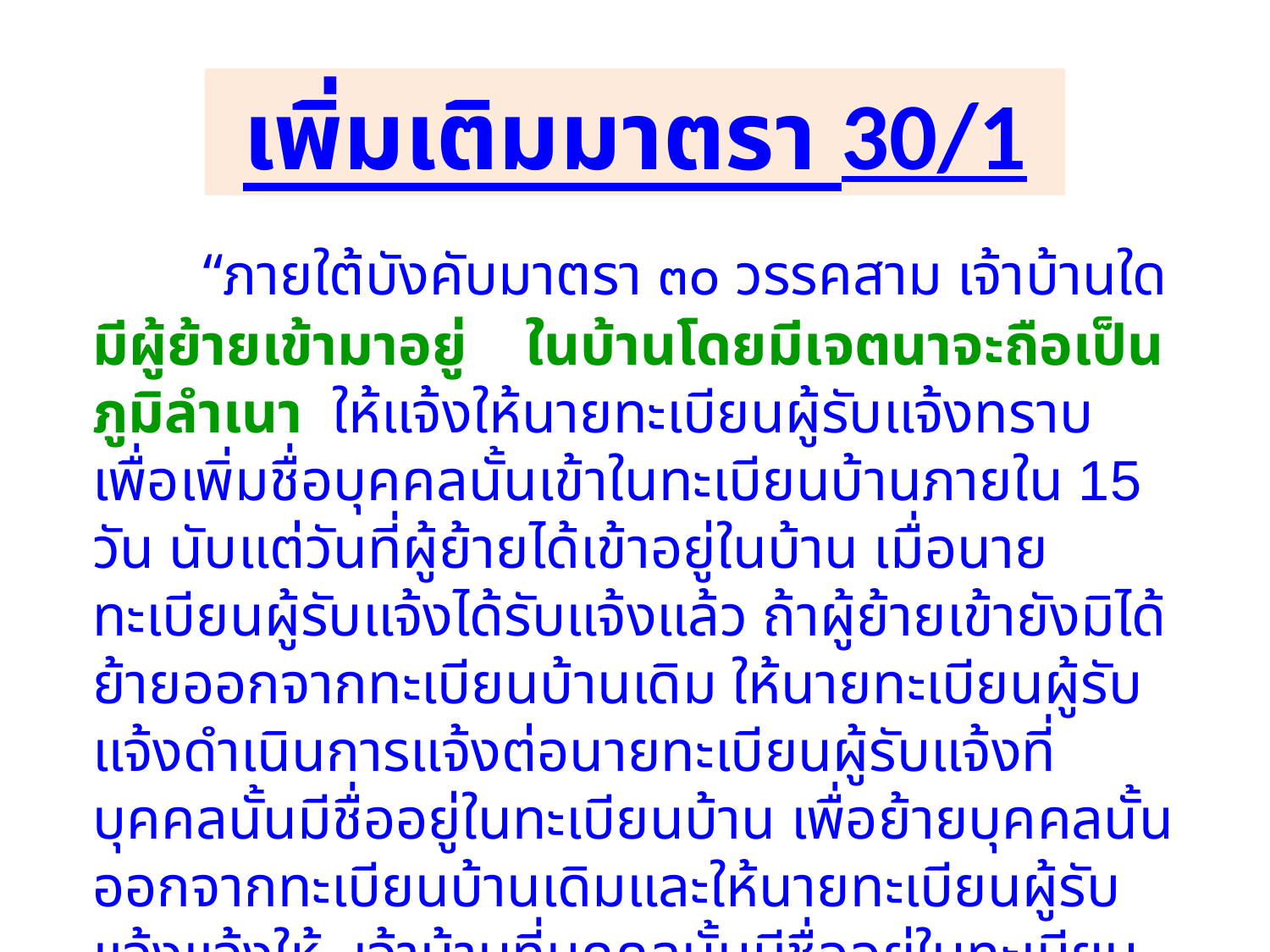

เพิ่มเติมมาตรา 30/1
      “ภายใต้บังคับมาตรา ๓๐ วรรคสาม เจ้าบ้านใดมีผู้ย้ายเข้ามาอยู่    ในบ้านโดยมีเจตนาจะถือเป็นภูมิลำเนา  ให้แจ้งให้นายทะเบียนผู้รับแจ้งทราบ  เพื่อเพิ่มชื่อบุคคลนั้นเข้าในทะเบียนบ้านภายใน 15 วัน นับแต่วันที่ผู้ย้ายได้เข้าอยู่ในบ้าน เมื่อนายทะเบียนผู้รับแจ้งได้รับแจ้งแล้ว ถ้าผู้ย้ายเข้ายังมิได้ย้ายออกจากทะเบียนบ้านเดิม ให้นายทะเบียนผู้รับแจ้งดำเนินการแจ้งต่อนายทะเบียนผู้รับแจ้งที่บุคคลนั้นมีชื่ออยู่ในทะเบียนบ้าน เพื่อย้ายบุคคลนั้นออกจากทะเบียนบ้านเดิมและให้นายทะเบียนผู้รับแจ้งแจ้งให้  เจ้าบ้านที่บุคคลนั้นมีชื่ออยู่ในทะเบียนบ้านเดิมทราบ เพื่อนำทะเบียนบ้านของตนมาให้นายทะเบียนผู้รับแจ้งปรับปรุงทะเบียนบ้านให้ถูกต้องต่อไป”